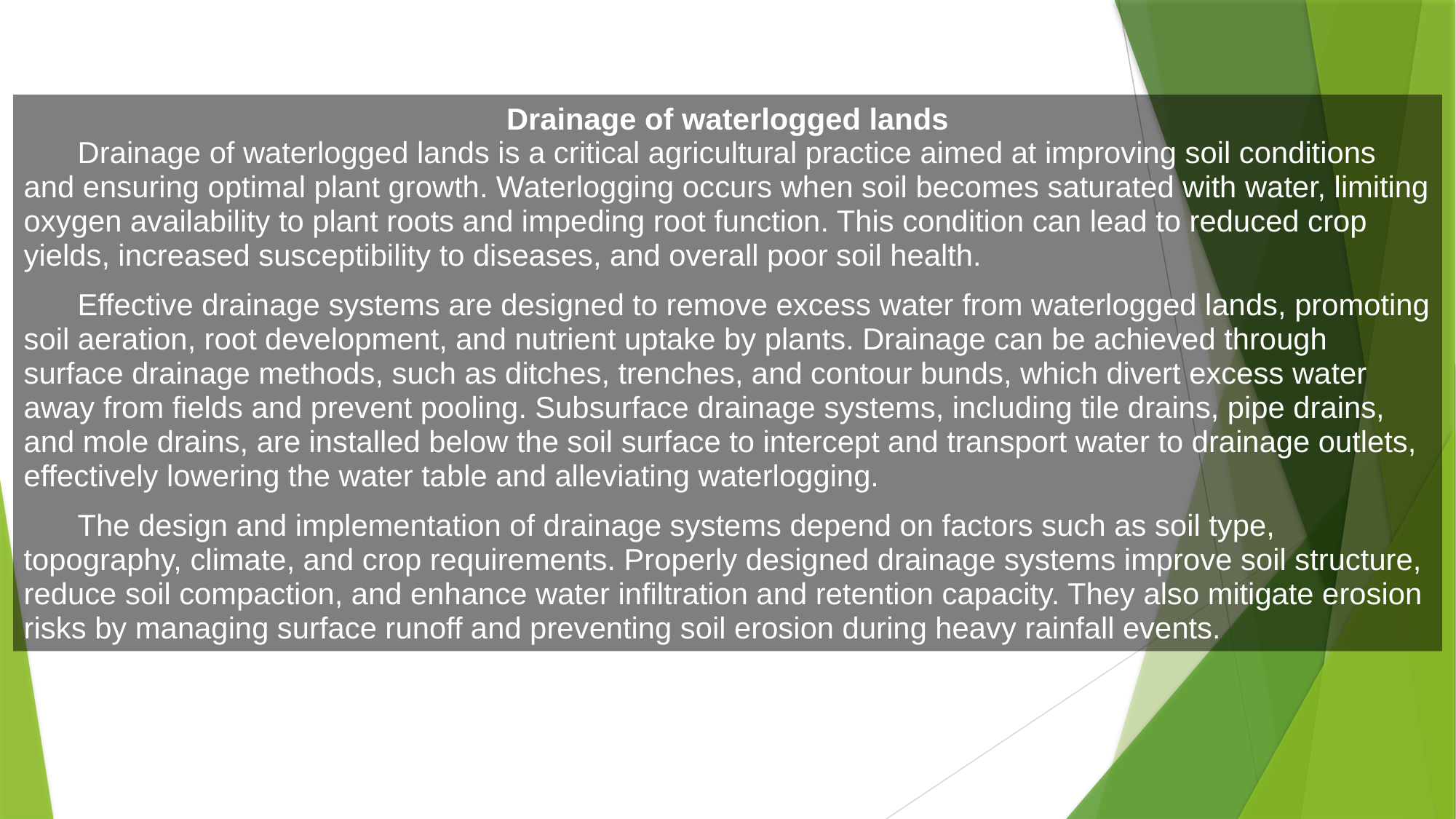

Drainage of waterlogged lands
Drainage of waterlogged lands is a critical agricultural practice aimed at improving soil conditions and ensuring optimal plant growth. Waterlogging occurs when soil becomes saturated with water, limiting oxygen availability to plant roots and impeding root function. This condition can lead to reduced crop yields, increased susceptibility to diseases, and overall poor soil health.
Effective drainage systems are designed to remove excess water from waterlogged lands, promoting soil aeration, root development, and nutrient uptake by plants. Drainage can be achieved through surface drainage methods, such as ditches, trenches, and contour bunds, which divert excess water away from fields and prevent pooling. Subsurface drainage systems, including tile drains, pipe drains, and mole drains, are installed below the soil surface to intercept and transport water to drainage outlets, effectively lowering the water table and alleviating waterlogging.
The design and implementation of drainage systems depend on factors such as soil type, topography, climate, and crop requirements. Properly designed drainage systems improve soil structure, reduce soil compaction, and enhance water infiltration and retention capacity. They also mitigate erosion risks by managing surface runoff and preventing soil erosion during heavy rainfall events.